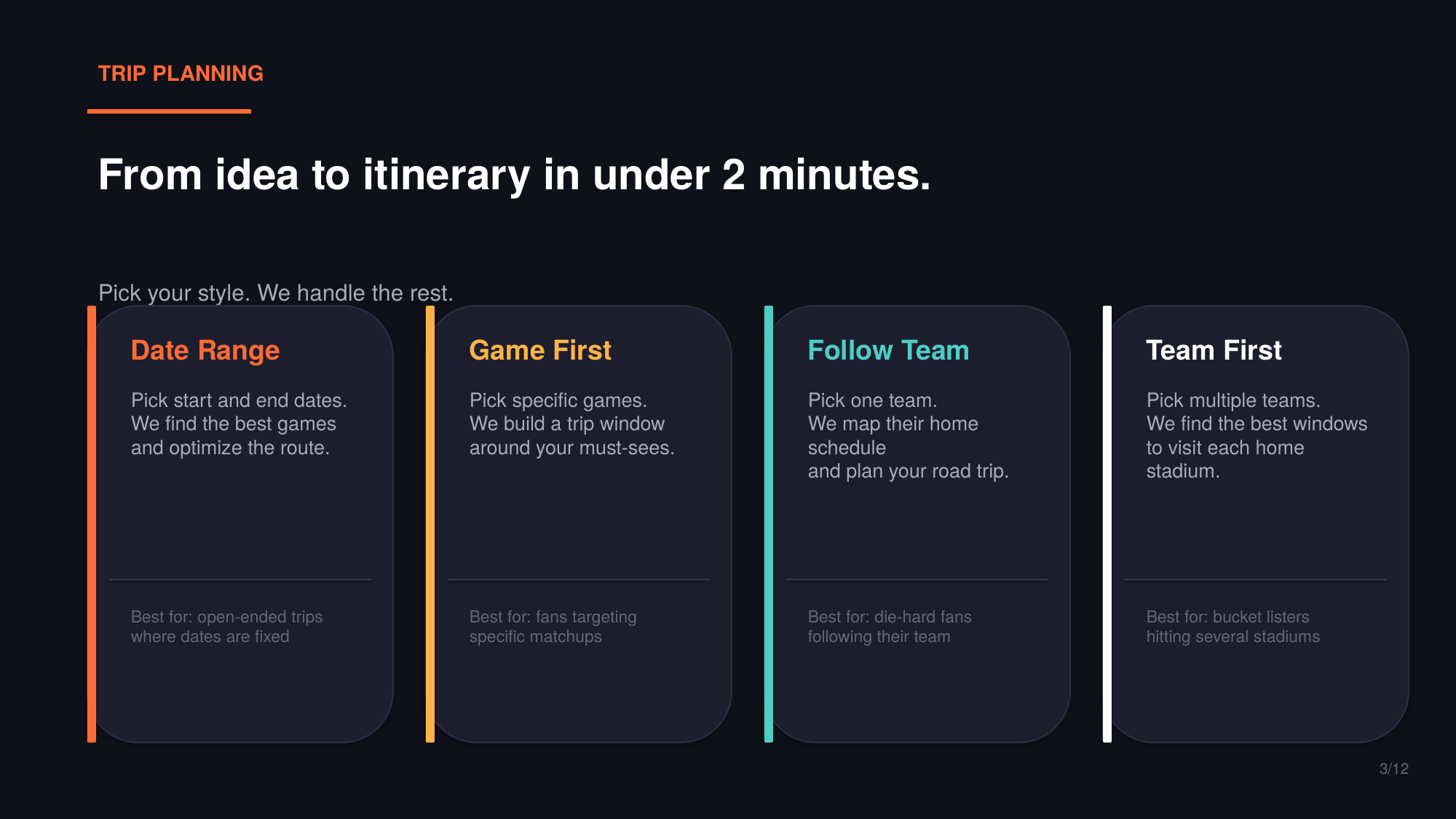

TRIP PLANNING

From idea to itinerary in under 2 minutes.
Pick your style. We handle the rest.

Date Range
Game First
Follow Team
Team First
Pick start and end dates.
We find the best games
and optimize the route.
Pick specific games.
We build a trip window
around your must-sees.
Pick one team.
We map their home schedule
and plan your road trip.
Pick multiple teams.
We find the best windows
to visit each home stadium.

Best for: open-ended trips
where dates are fixed
Best for: fans targeting
specific matchups
Best for: die-hard fans
following their team
Best for: bucket listers
hitting several stadiums
3/12